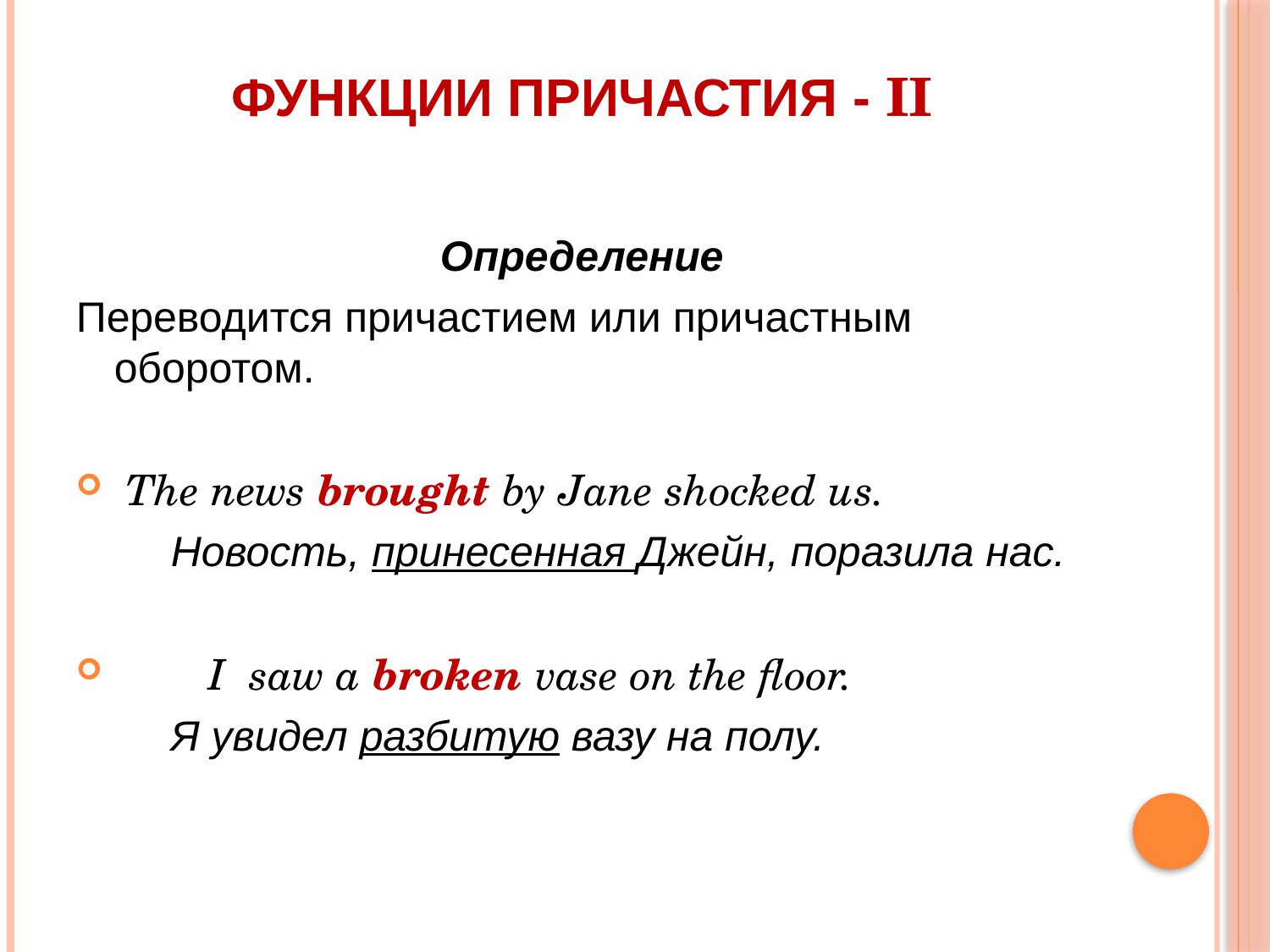

# Функции причастия - II
Определение
Переводится причастием или причастным оборотом.

 The news brought by Jane shocked us.
        Новость, принесенная Джейн, поразила нас.

        I  saw a broken vase on the floor.
        Я увидел разбитую вазу на полу.